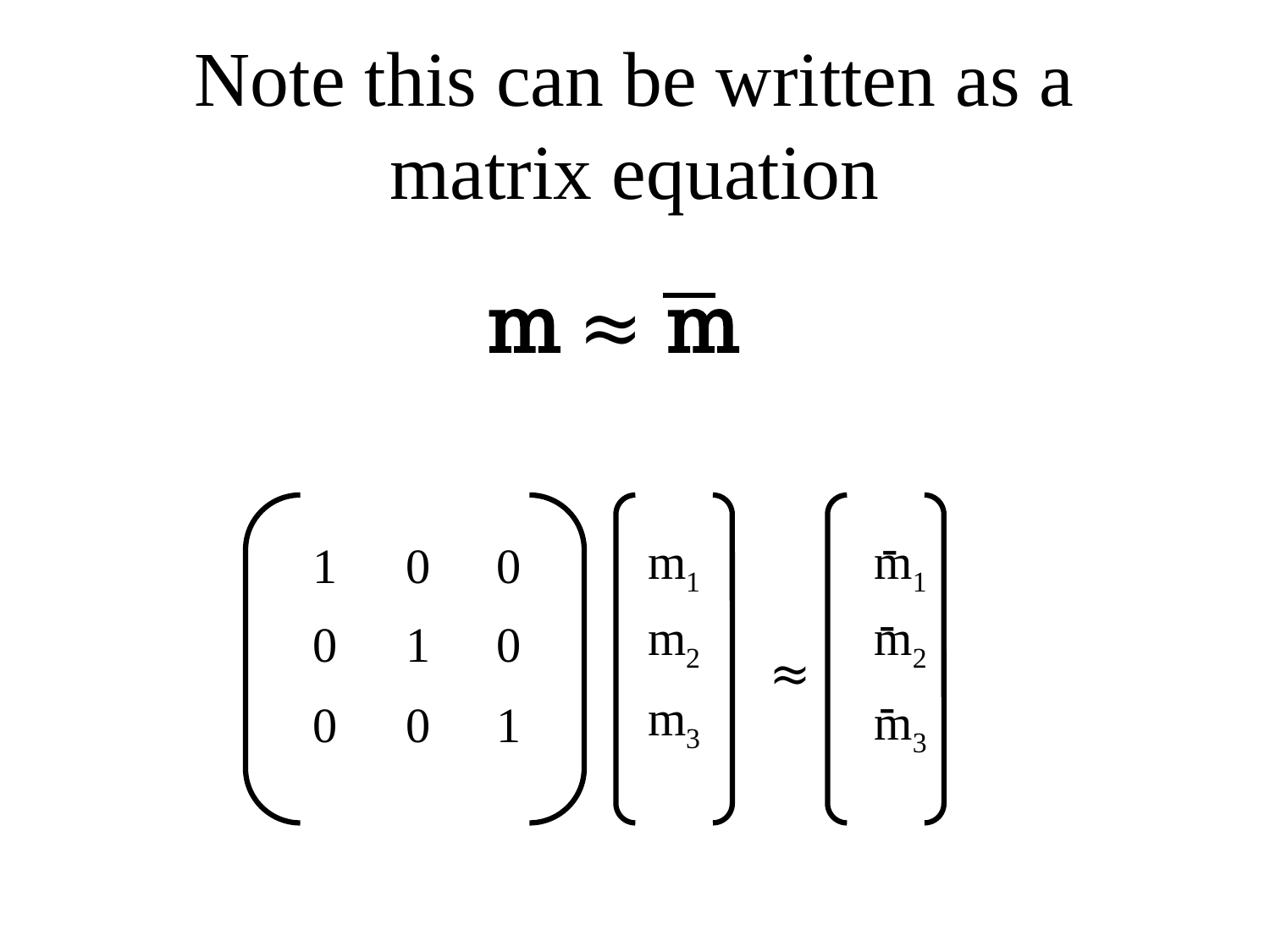

# Note this can be written as a matrix equation
m ≈ m
-
1
0
0
m1
m1

-
m2
m2
0
1
0
≈
-
m3
0
0
1
m3